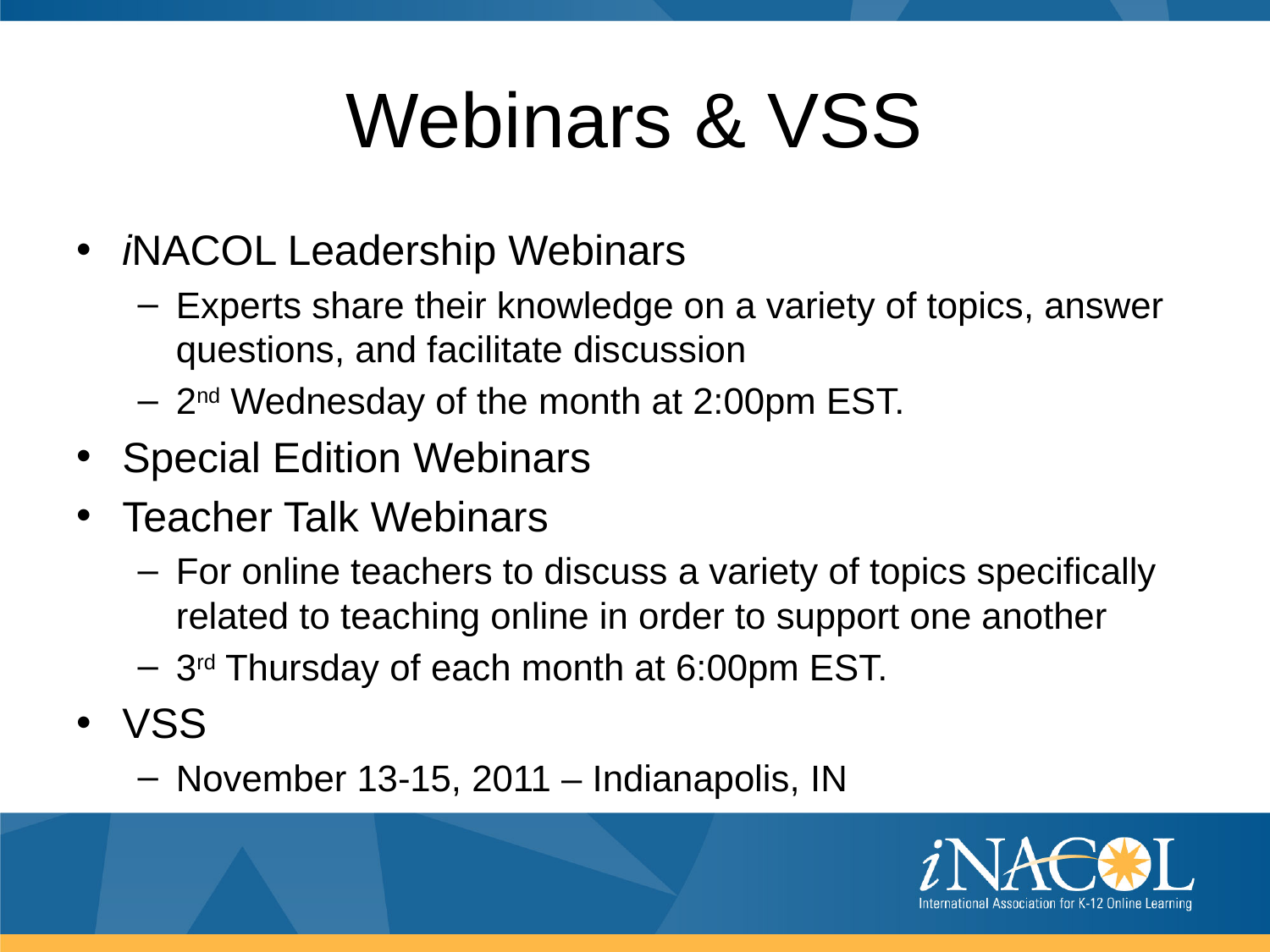

# Webinars & VSS
iNACOL Leadership Webinars
Experts share their knowledge on a variety of topics, answer questions, and facilitate discussion
2nd Wednesday of the month at 2:00pm EST.
Special Edition Webinars
Teacher Talk Webinars
For online teachers to discuss a variety of topics specifically related to teaching online in order to support one another
3rd Thursday of each month at 6:00pm EST.
VSS
November 13-15, 2011 – Indianapolis, IN